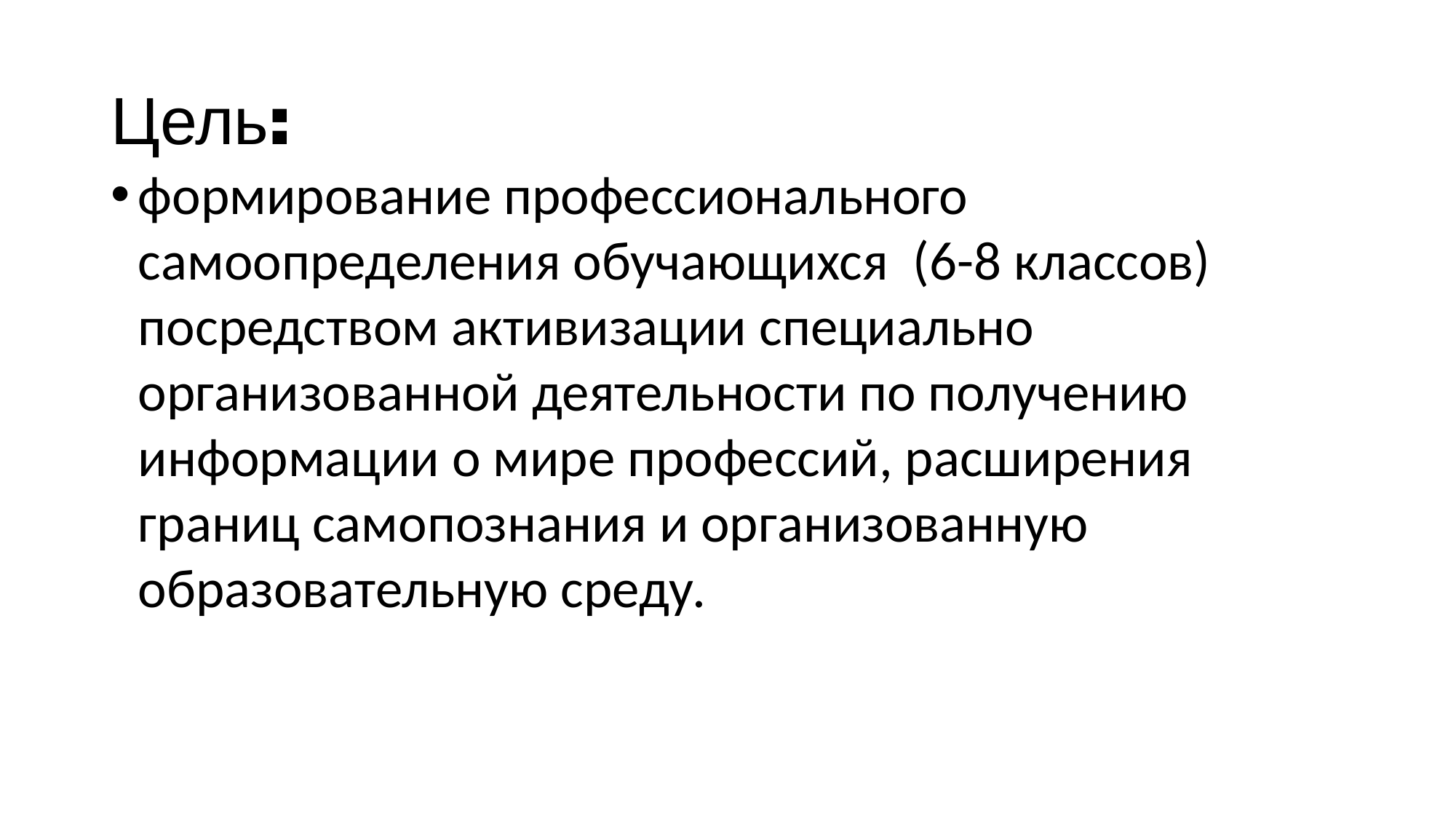

# Цель:
формирование профессионального самоопределения обучающихся  (6-8 классов) посредством активизации специально организованной деятельности по получению информации о мире профессий, расширения границ самопознания и организованную образовательную среду.